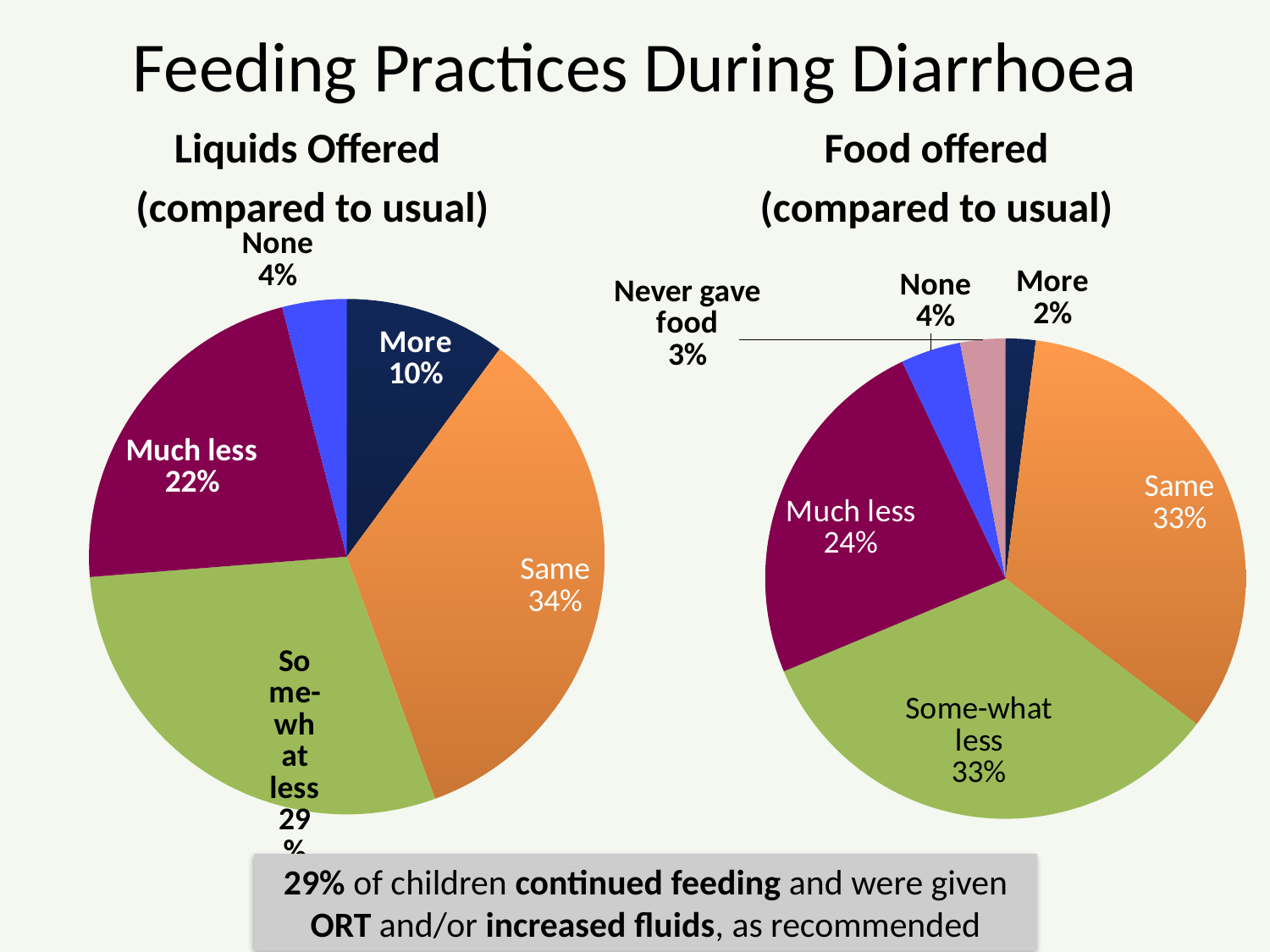

# Feeding Practices During Diarrhoea
Liquids Offered
(compared to usual)
Food offered
(compared to usual)

### Chart

| Category | Series 1 |
|---|---|
| More | 10.0 |
| Same | 34.0 |
| Some-what less | 29.0 |
| Much less | 22.0 |
| None | 4.0 |

### Chart

| Category | Sales |
|---|---|
| More | 2.0 |
| Same as usual | 33.0 |
| Some-what less | 33.0 |
| Much less | 24.0 |
| None | 4.0 |
| Never gave food | 3.0 |
29% of children continued feeding and were given ORT and/or increased fluids, as recommended